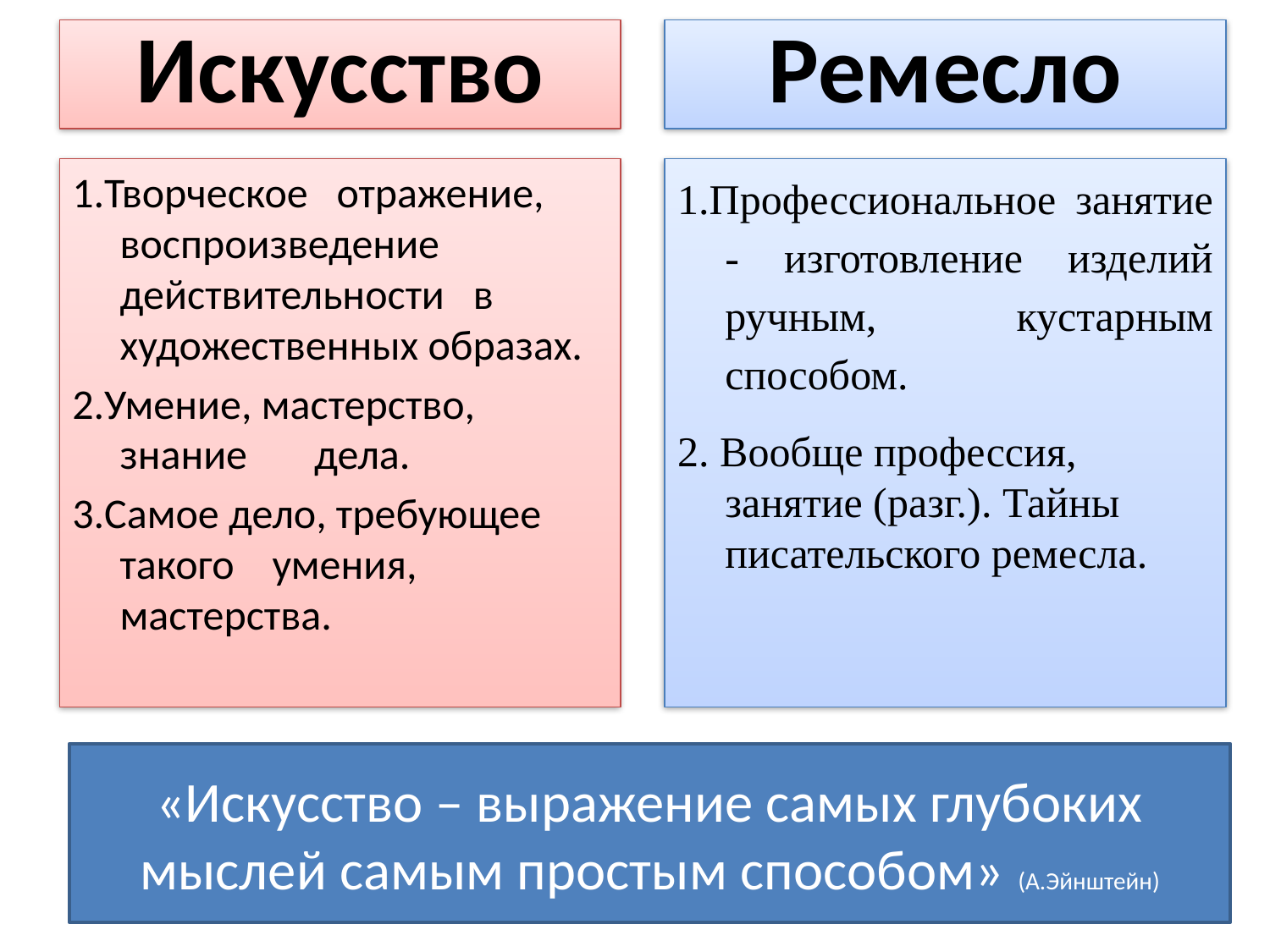

Искусство
Ремесло
1.Творческое   отражение, воспроизведение  действительности   в     художественных образах.
2.Умение, мастерство, знание       дела.
3.Самое дело, требующее   такого    умения, мастерства.
1.Профессиональное занятие - изготовление изделий ручным, кустарным способом.
2. Вообще профессия, занятие (разг.). Тайны писательского ремесла.
«Искусство – выражение самых глубоких мыслей самым простым способом» (А.Эйнштейн)